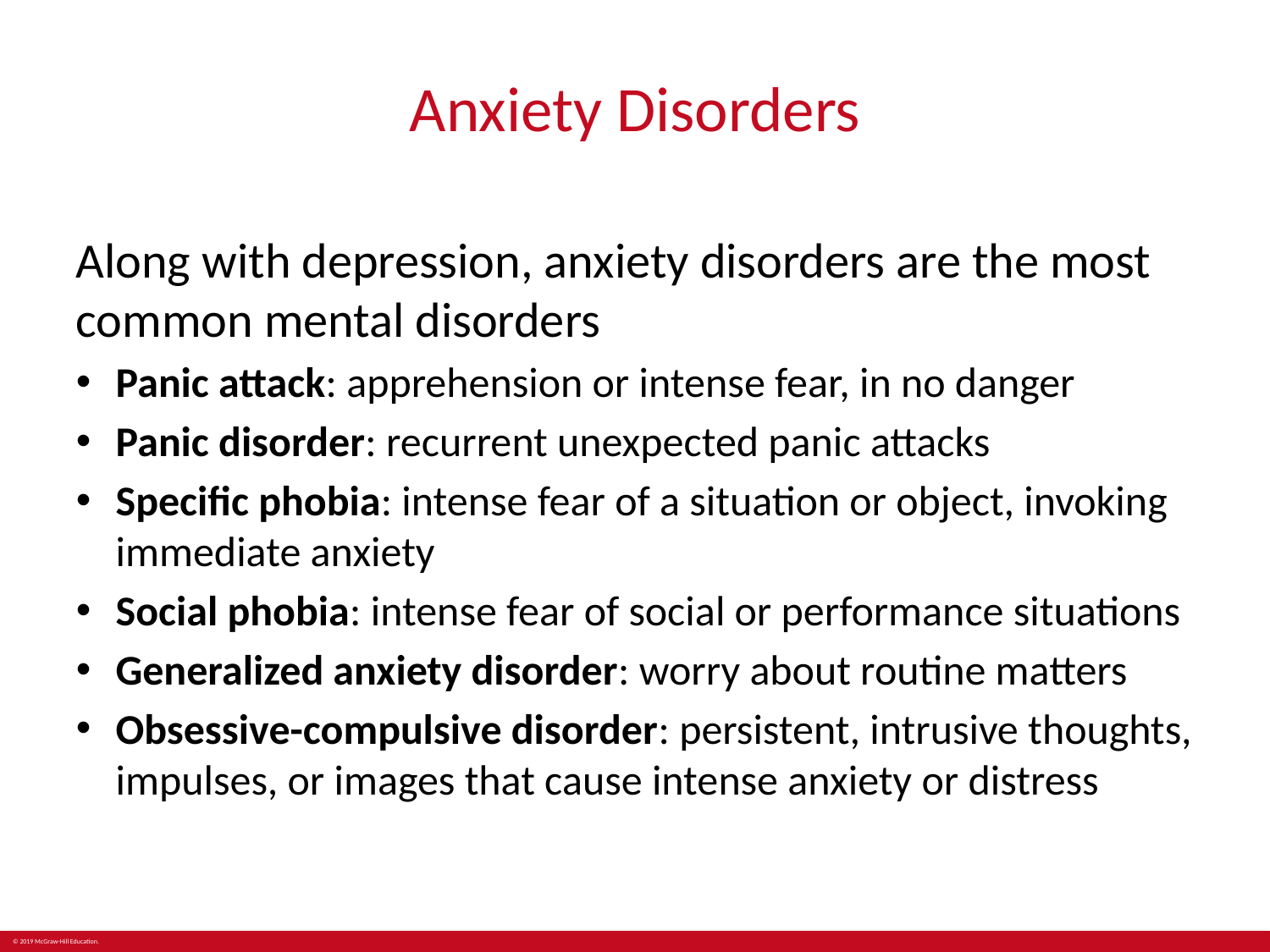

# Anxiety Disorders
Along with depression, anxiety disorders are the most common mental disorders
Panic attack: apprehension or intense fear, in no danger
Panic disorder: recurrent unexpected panic attacks
Specific phobia: intense fear of a situation or object, invoking immediate anxiety
Social phobia: intense fear of social or performance situations
Generalized anxiety disorder: worry about routine matters
Obsessive-compulsive disorder: persistent, intrusive thoughts, impulses, or images that cause intense anxiety or distress